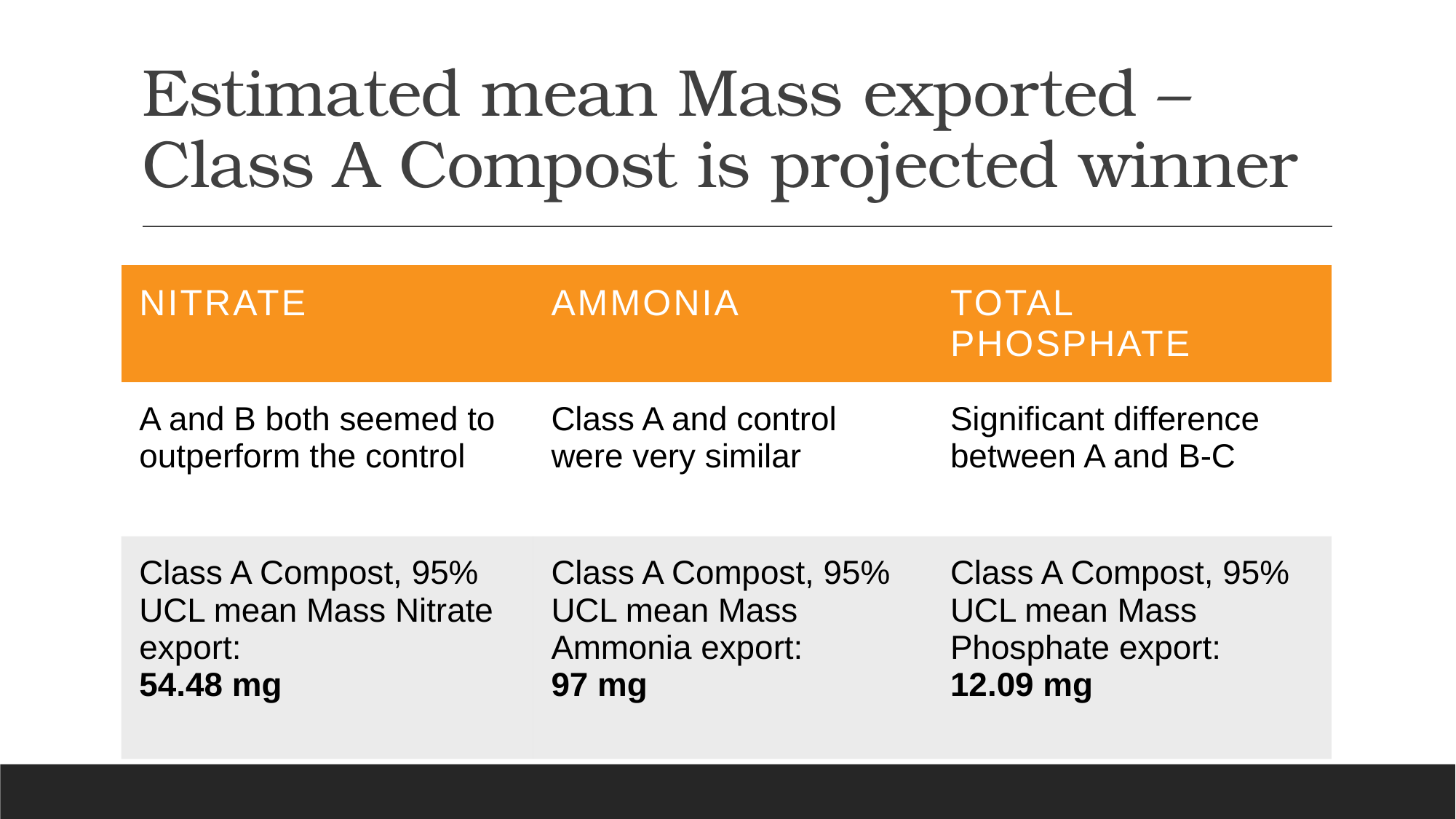

# Estimated mean Mass exported – Class A Compost is projected winner
| Nitrate | Ammonia | Total phosphate |
| --- | --- | --- |
| A and B both seemed to outperform the control | Class A and control were very similar | Significant difference between A and B-C |
| Class A Compost, 95% UCL mean Mass Nitrate export: 54.48 mg | Class A Compost, 95% UCL mean Mass Ammonia export: 97 mg | Class A Compost, 95% UCL mean Mass Phosphate export: 12.09 mg |